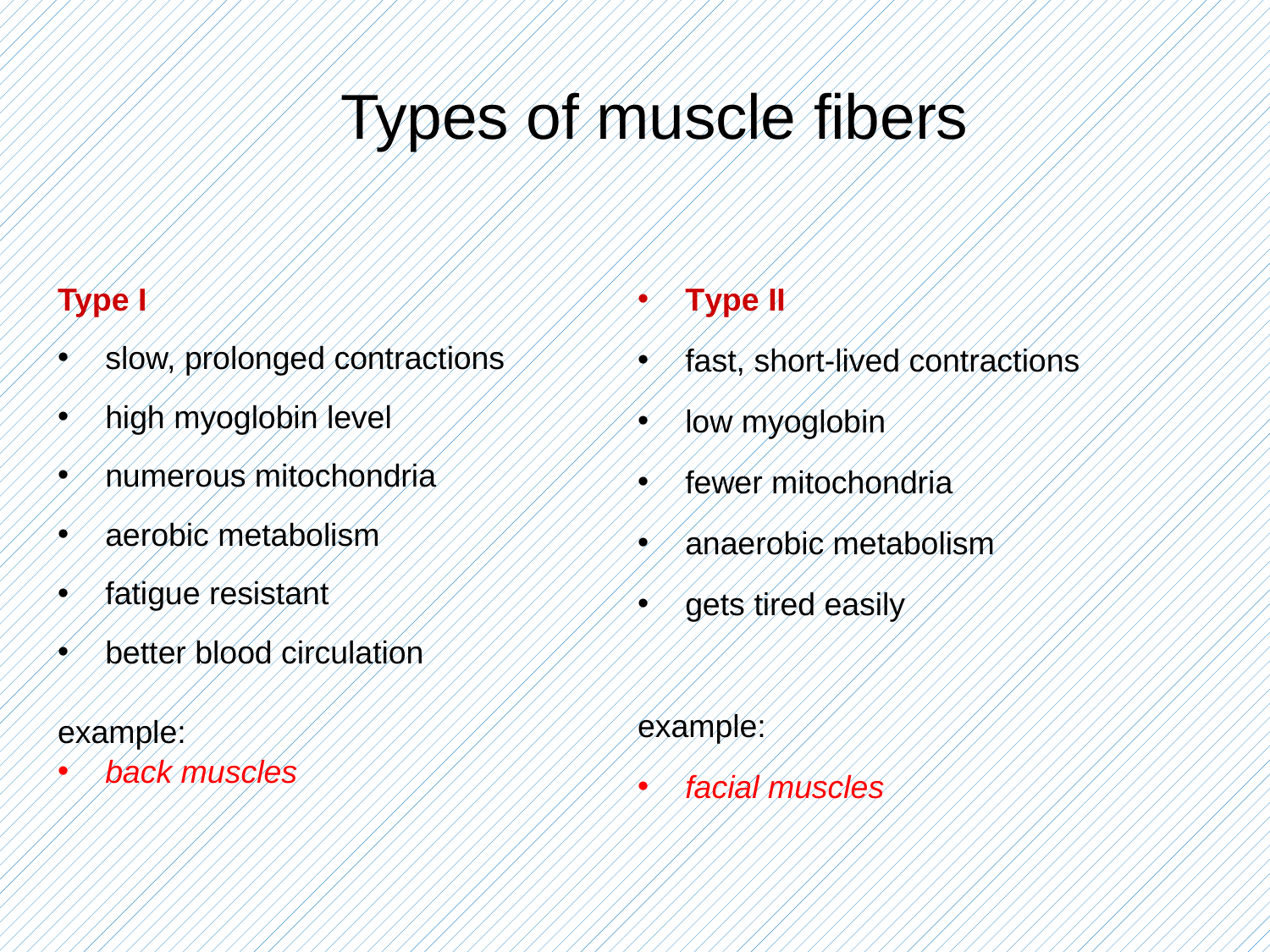

# Types of muscle fibers
Type I
slow, prolonged contractions
high myoglobin level
numerous mitochondria
aerobic metabolism
fatigue resistant
better blood circulation

example:
back muscles
Тype II
fast, short-lived contractions
low myoglobin
fewer mitochondria
anaerobic metabolism
gets tired easily

example:
facial muscles